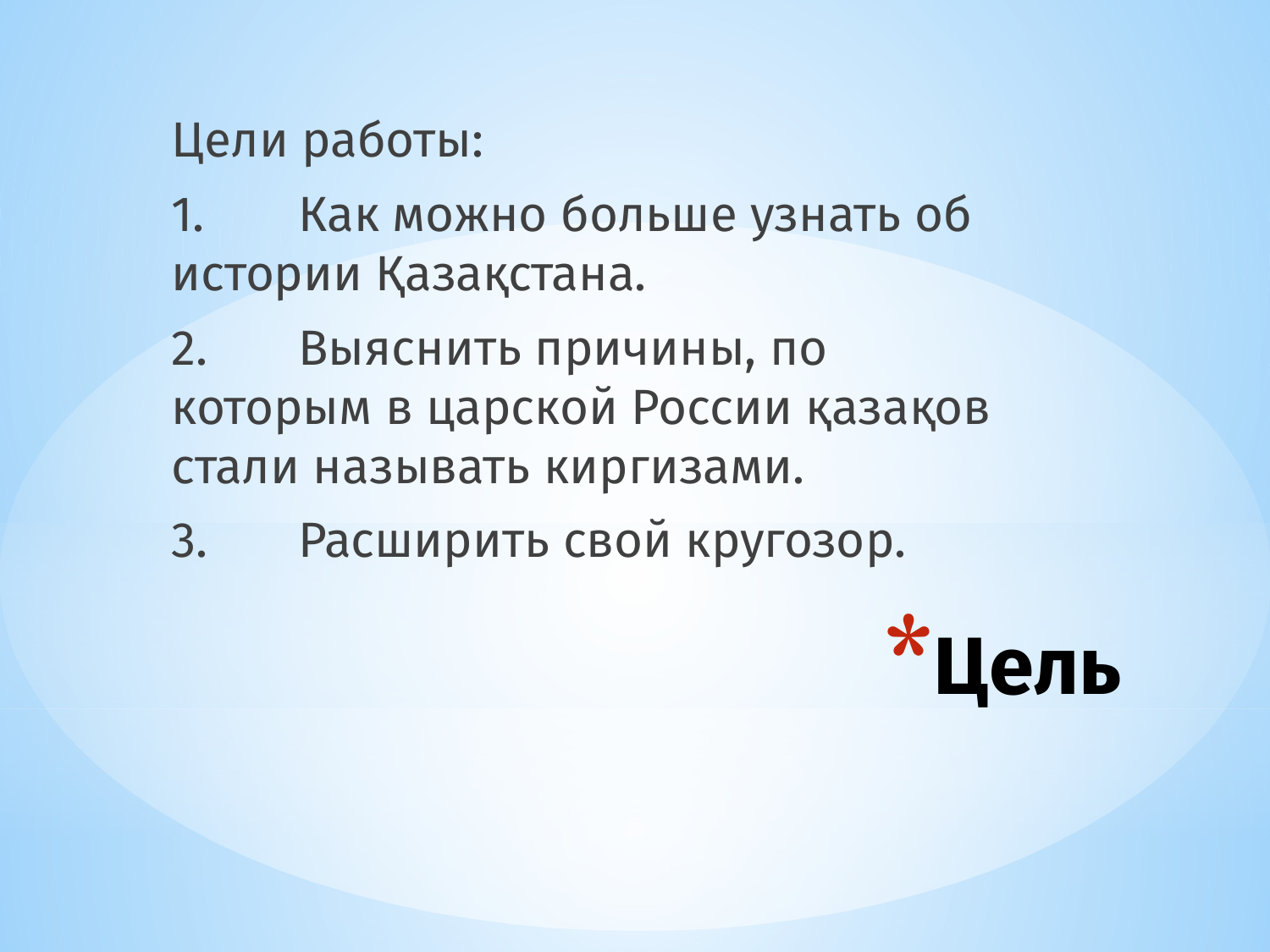

Цели работы:
1.	Как можно больше узнать об истории Қазақстана.
2.	Выяснить причины, по которым в царской России қазақов стали называть киргизами.
3.	Расширить свой кругозор.

# Цель